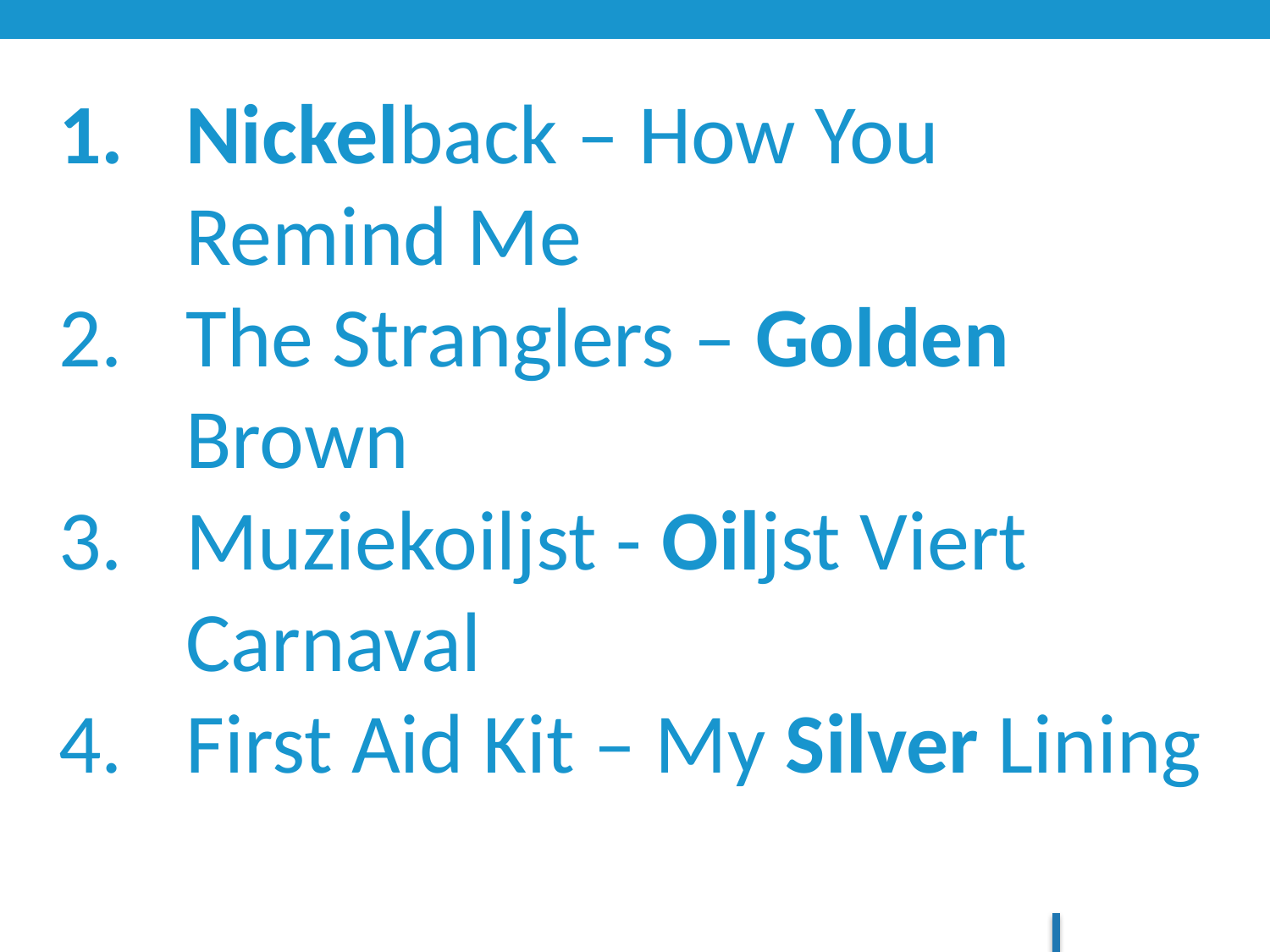

Nickelback – How You Remind Me
The Stranglers – Golden Brown
Muziekoiljst - Oiljst Viert Carnaval
First Aid Kit – My Silver Lining